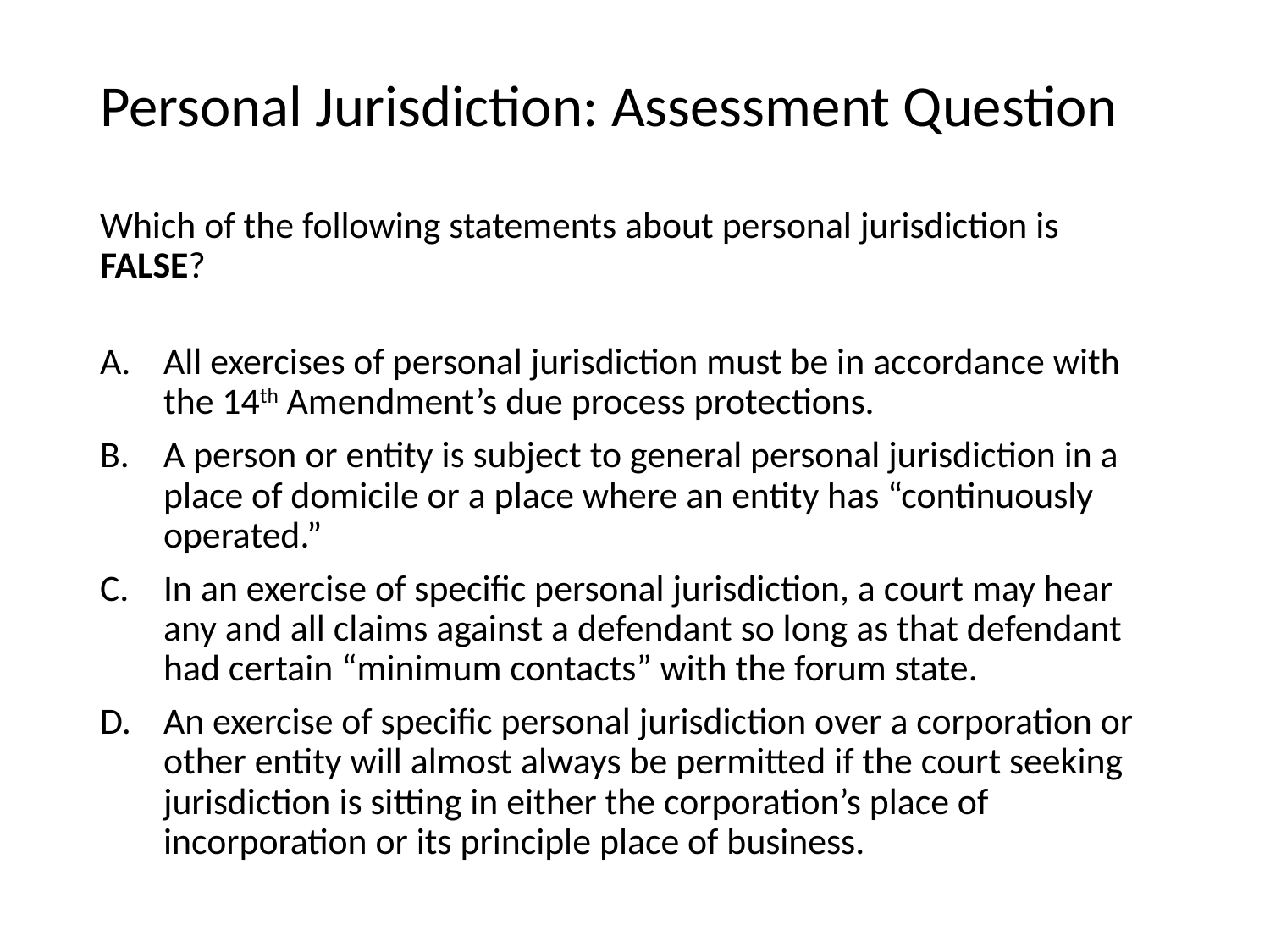

# Personal Jurisdiction: Assessment Question
Which of the following statements about personal jurisdiction is FALSE?

All exercises of personal jurisdiction must be in accordance with the 14th Amendment’s due process protections.
A person or entity is subject to general personal jurisdiction in a place of domicile or a place where an entity has “continuously operated.”
In an exercise of specific personal jurisdiction, a court may hear any and all claims against a defendant so long as that defendant had certain “minimum contacts” with the forum state.
An exercise of specific personal jurisdiction over a corporation or other entity will almost always be permitted if the court seeking jurisdiction is sitting in either the corporation’s place of incorporation or its principle place of business.